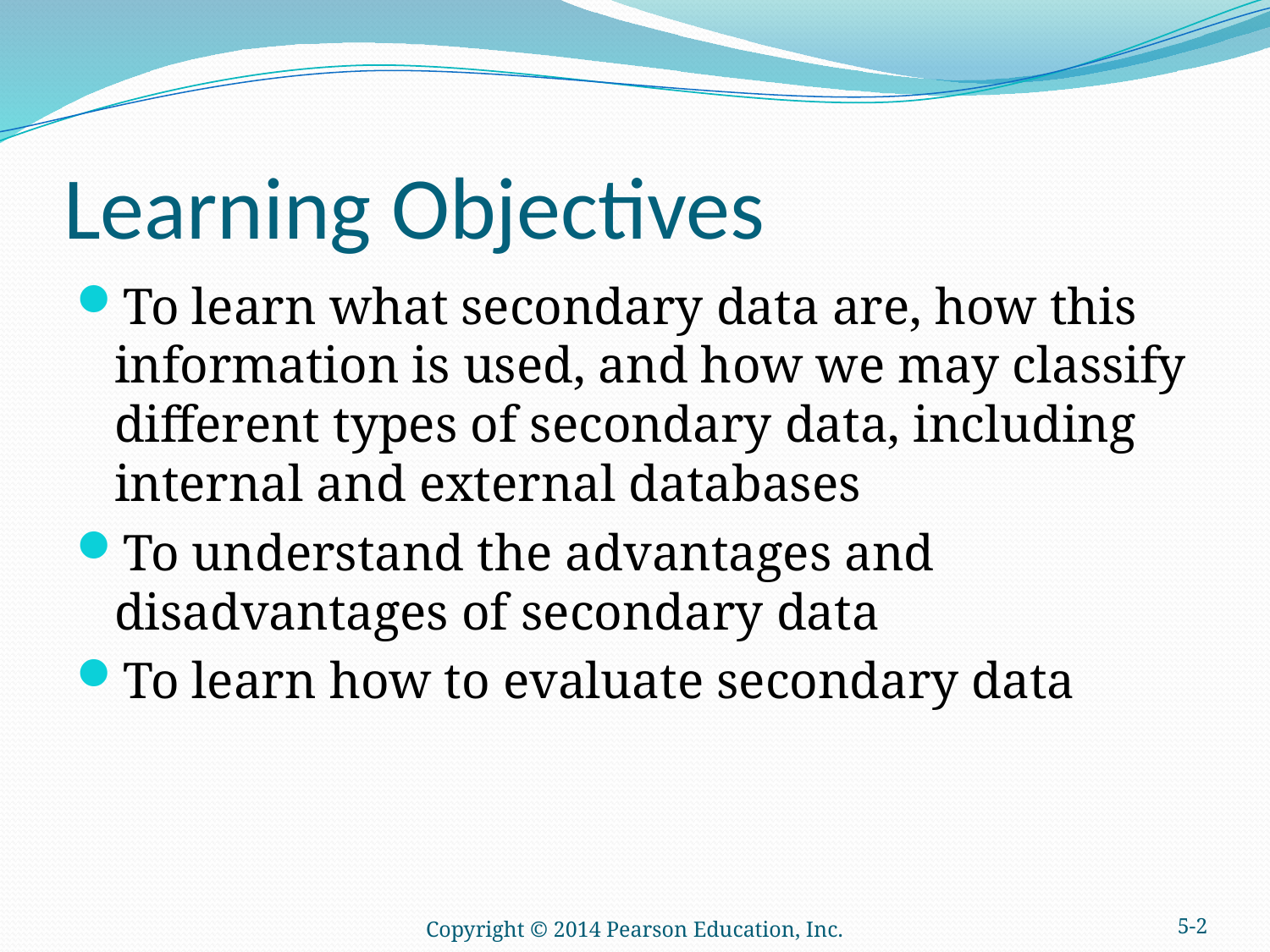

# Learning Objectives
To learn what secondary data are, how this information is used, and how we may classify different types of secondary data, including internal and external databases
To understand the advantages and disadvantages of secondary data
To learn how to evaluate secondary data